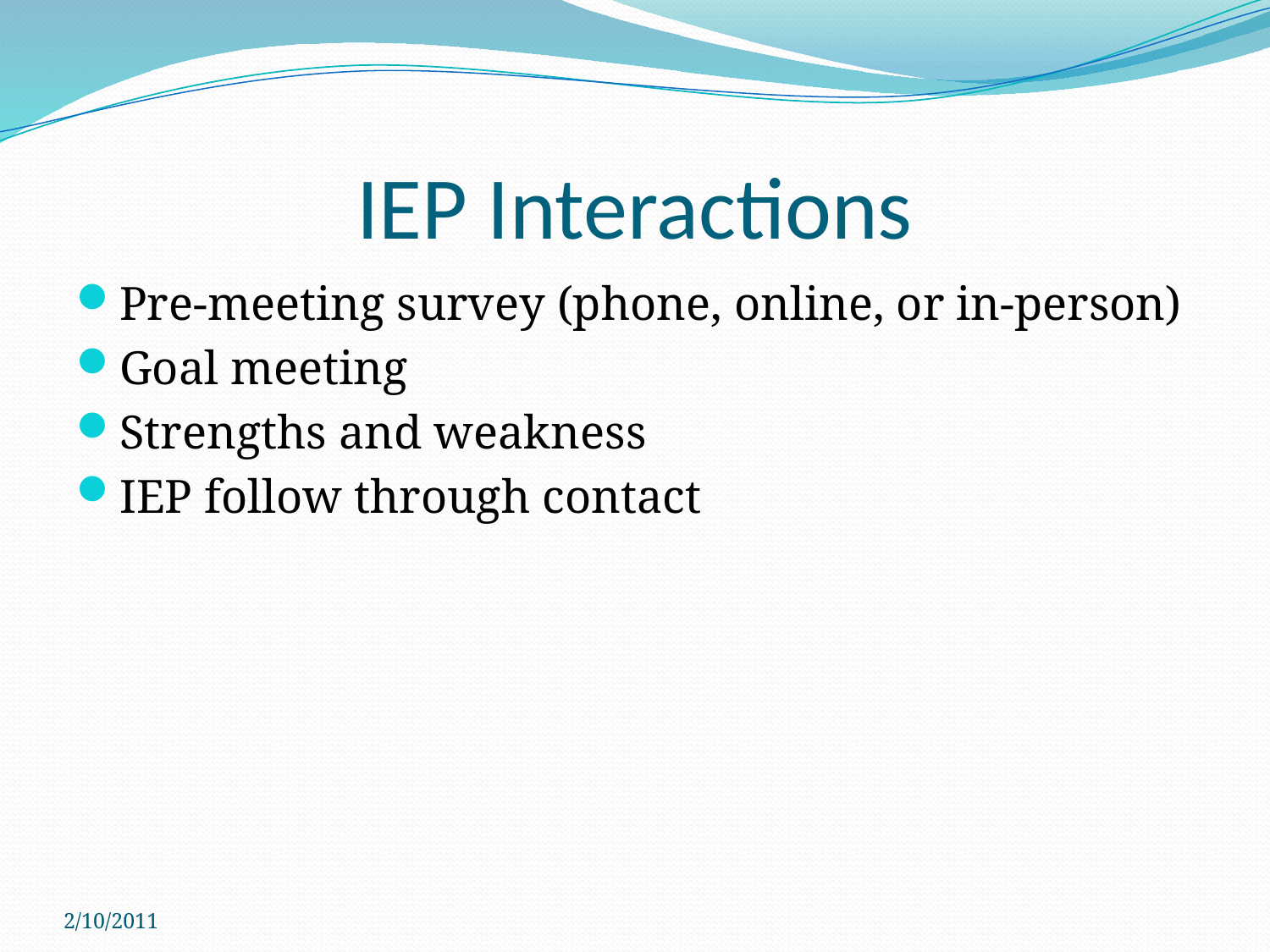

# IEP Interactions
Pre-meeting survey (phone, online, or in-person)
Goal meeting
Strengths and weakness
IEP follow through contact

2/10/2011